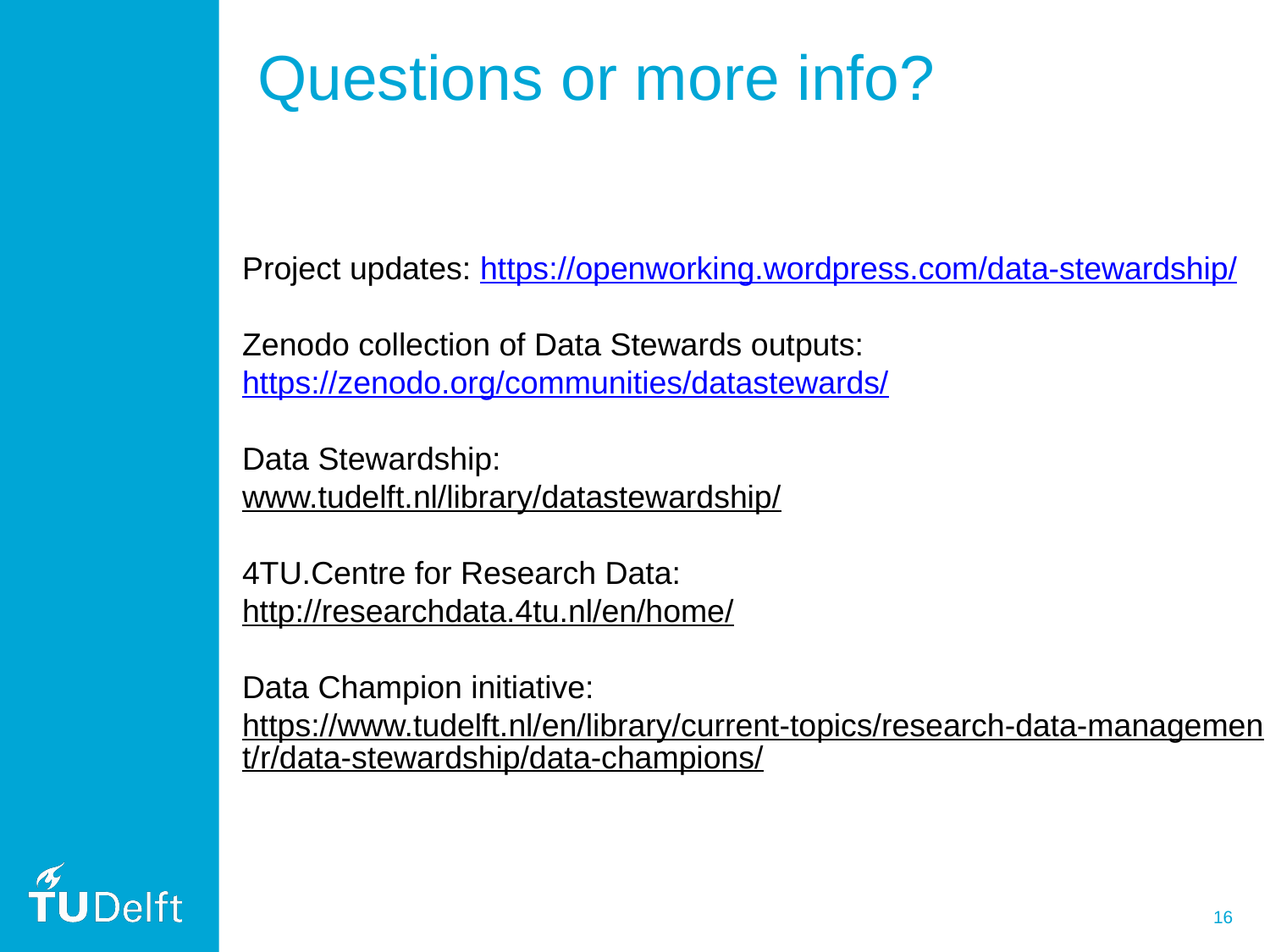

# Questions or more info?
Project updates: https://openworking.wordpress.com/data-stewardship/

Zenodo collection of Data Stewards outputs: https://zenodo.org/communities/datastewards/

Data Stewardship:
www.tudelft.nl/library/datastewardship/

4TU.Centre for Research Data:
http://researchdata.4tu.nl/en/home/

Data Champion initiative:
https://www.tudelft.nl/en/library/current-topics/research-data-management/r/data-stewardship/data-champions/